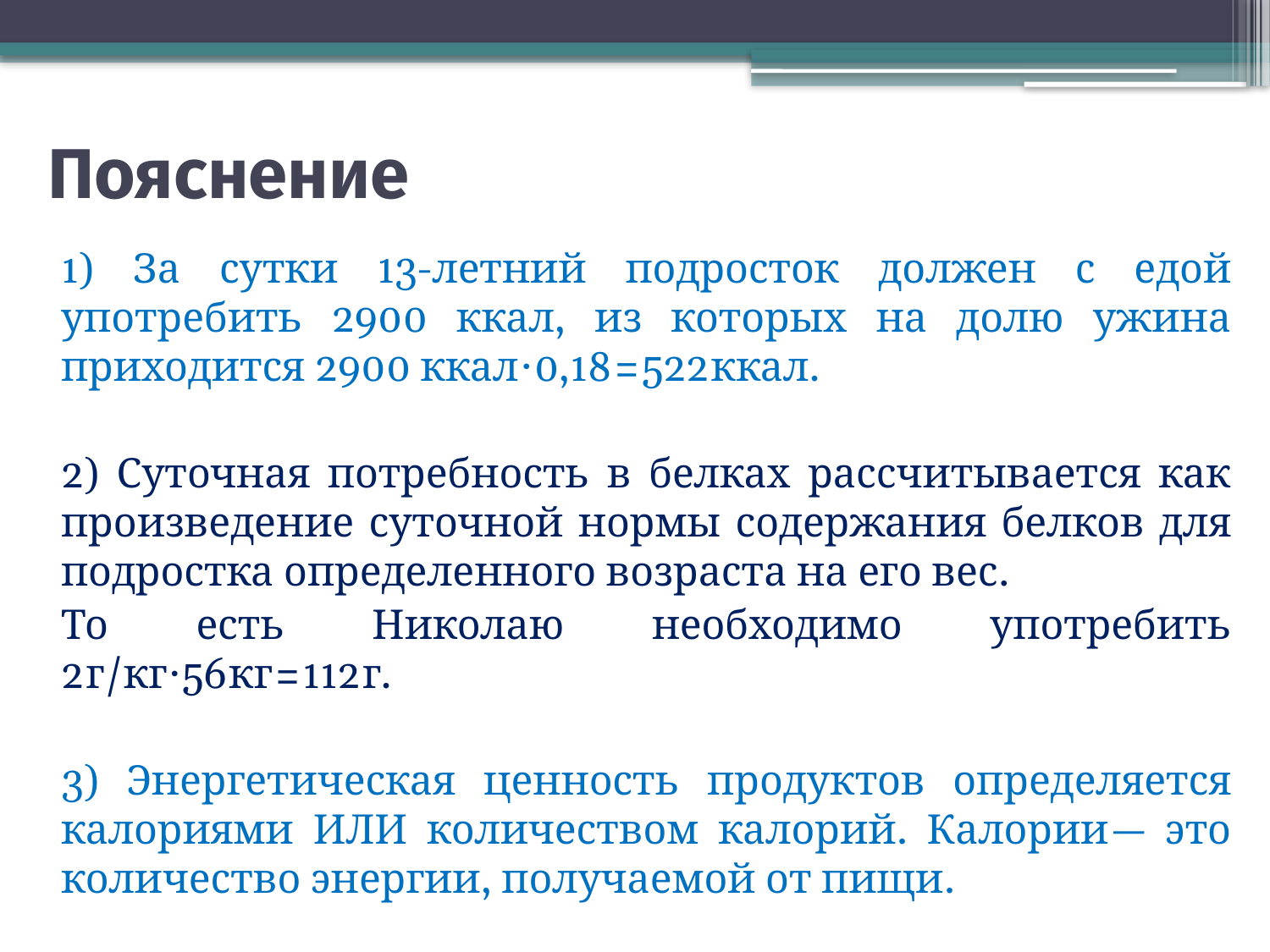

# Пояснение
1) За сутки 13-летний подросток должен с едой употребить 2900 ккал, из которых на долю ужина приходится 2900 ккал · 0,18 = 522 ккал.

2) Суточная потребность в белках рассчитывается как произведение суточной нормы содержания белков для подростка определенного возраста на его вес.
То есть Николаю необходимо употребить 2 г/кг · 56 кг = 112 г.

3) Энергетическая ценность продуктов определяется калориями ИЛИ количеством калорий. Калории — это количество энергии, получаемой от пищи.